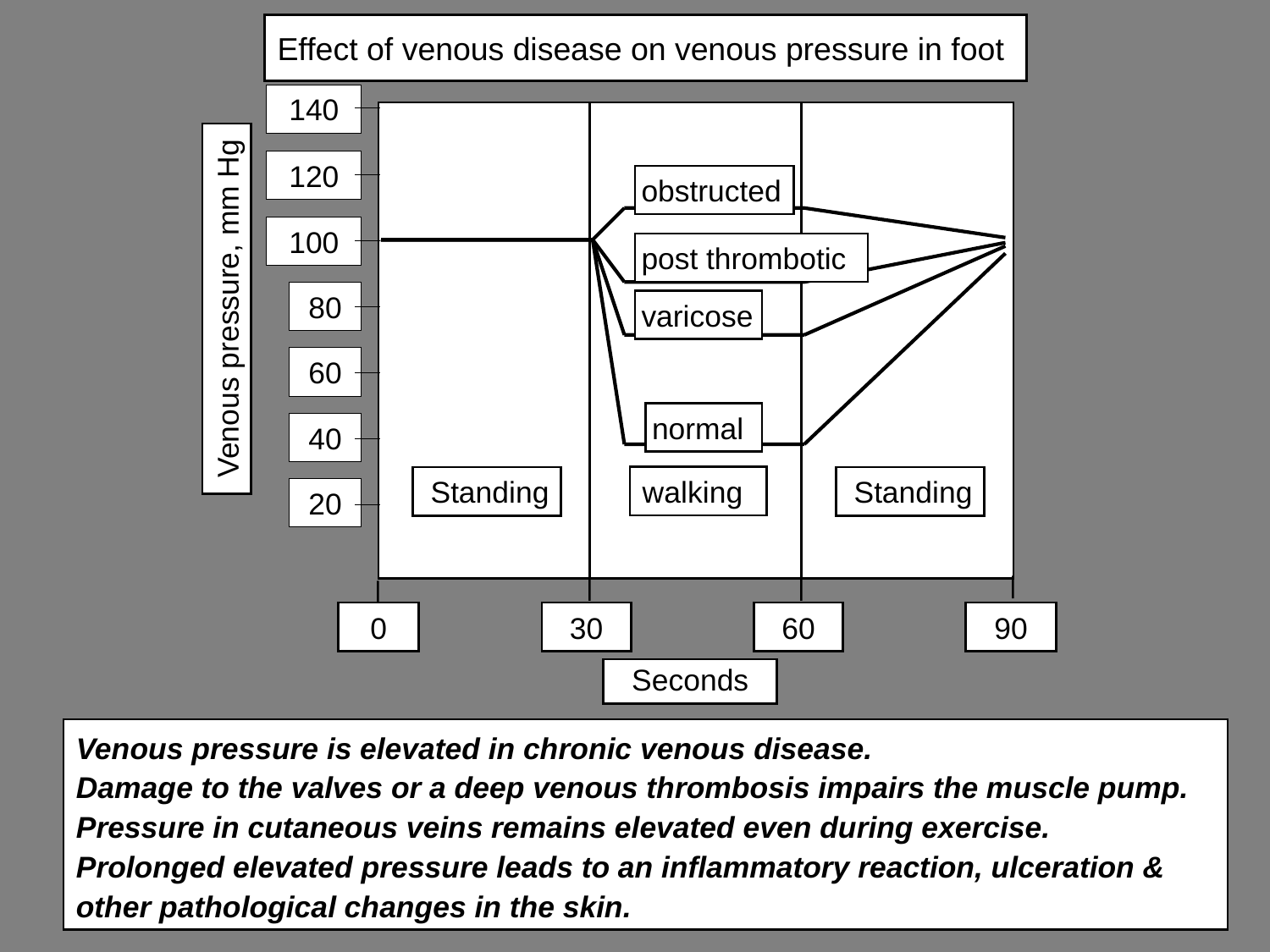

# Effect of venous disease on venous pressure in foot
140

120

100

80

60

40

20

obstructed

post thrombotic

Venous pressure, mm Hg
varicose
normal
walking
Standing
Standing

0
30
60
90
Seconds
Venous pressure is elevated in chronic venous disease.
Damage to the valves or a deep venous thrombosis impairs the muscle pump.
Pressure in cutaneous veins remains elevated even during exercise.
Prolonged elevated pressure leads to an inflammatory reaction, ulceration & other pathological changes in the skin.